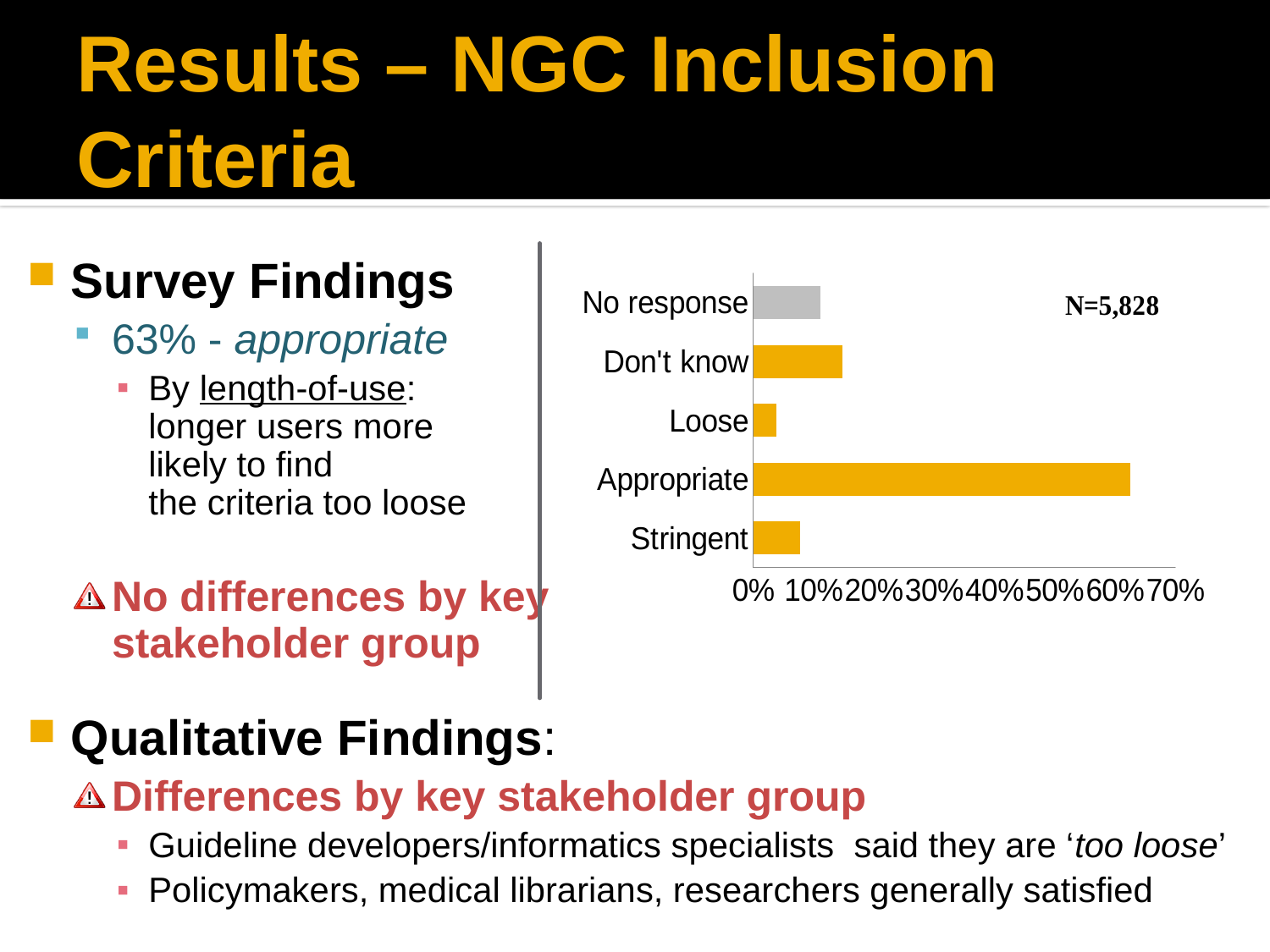

# Results – NGC Inclusion Criteria
Survey Findings
63% - appropriate
By length-of-use:
longer users more
likely to find
the criteria too loose

No differences by key
stakeholder group

Qualitative Findings:
Differences by key stakeholder group
Guideline developers/informatics specialists  said they are ‘too loose’
Policymakers, medical librarians, researchers generally satisfied

### Chart

| Category | Percent |
|---|---|
| Stringent | 0.0770418668496912 |
| Appropriate | 0.625600549073439 |
| Loose | 0.0382635552505148 |
| Don't know | 0.148078242964997 |
| No response | 0.111015785861359 |